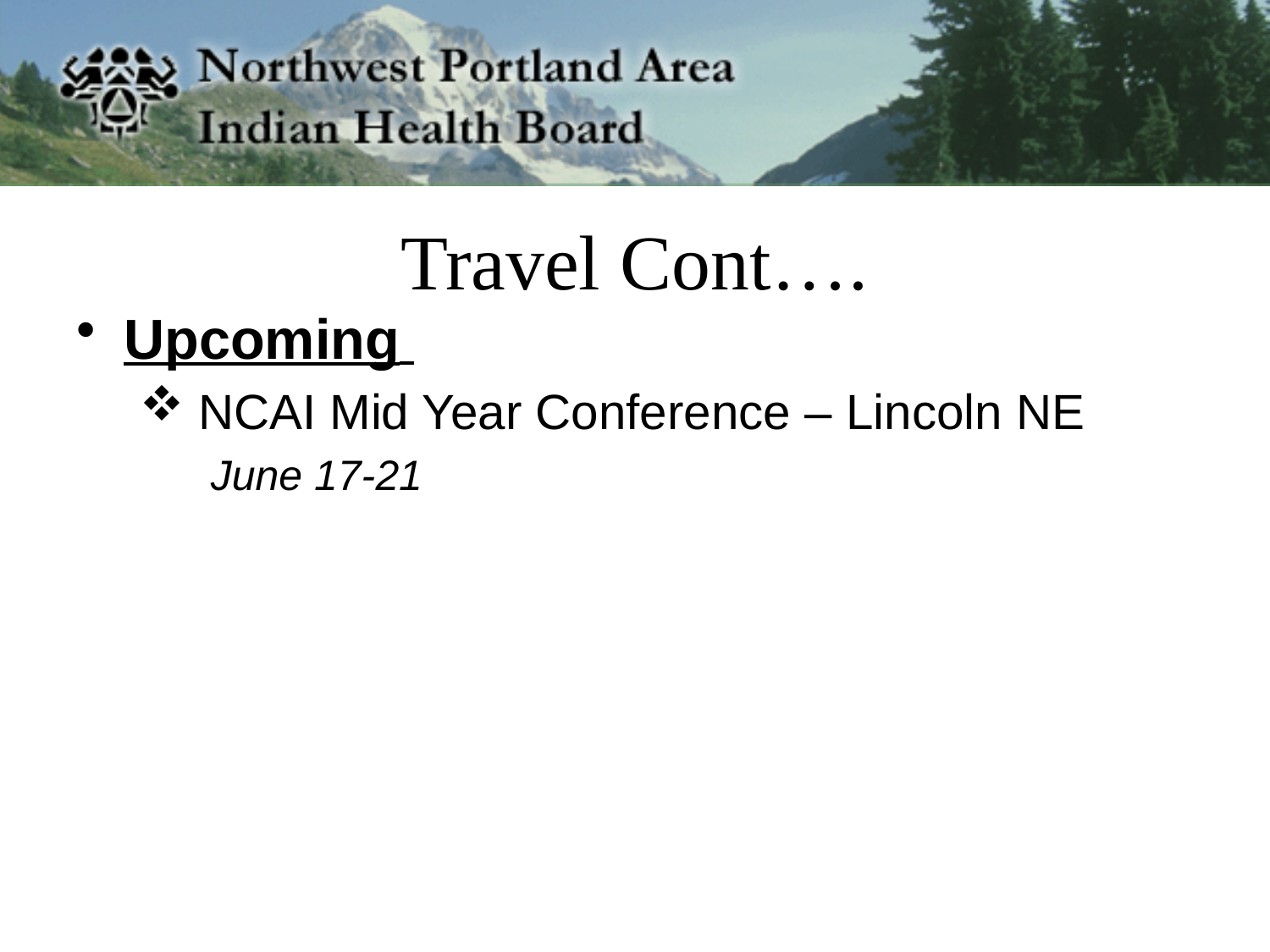

# Travel Cont….
Upcoming
 NCAI Mid Year Conference – Lincoln NE
      June 17-21